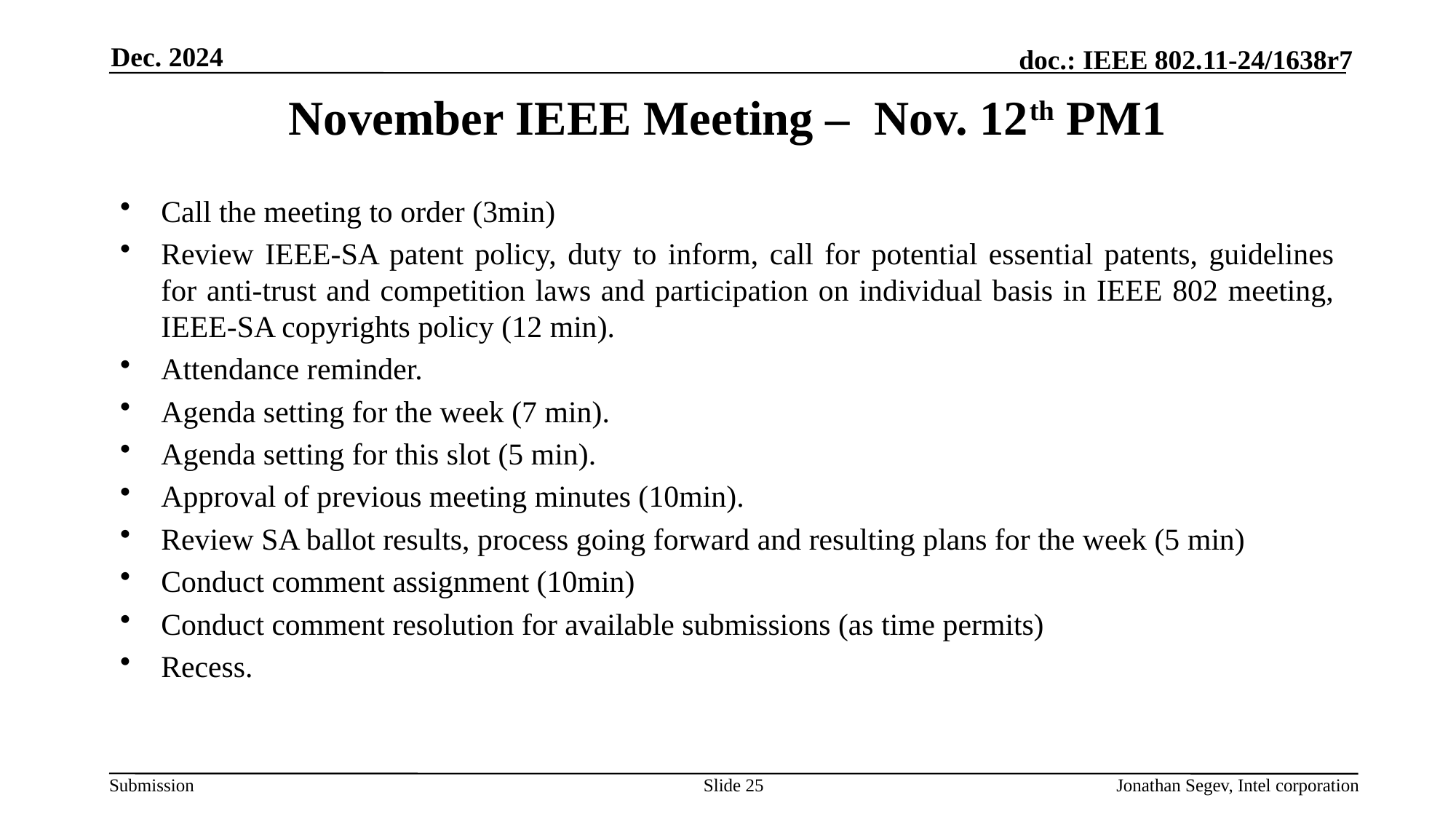

Dec. 2024
# November IEEE Meeting –  Nov. 12th PM1
Call the meeting to order (3min)
Review IEEE-SA patent policy, duty to inform, call for potential essential patents, guidelines for anti-trust and competition laws and participation on individual basis in IEEE 802 meeting, IEEE-SA copyrights policy (12 min).
Attendance reminder.
Agenda setting for the week (7 min).
Agenda setting for this slot (5 min).
Approval of previous meeting minutes (10min).
Review SA ballot results, process going forward and resulting plans for the week (5 min)
Conduct comment assignment (10min)
Conduct comment resolution for available submissions (as time permits)
Recess.

Slide 25
Jonathan Segev, Intel corporation